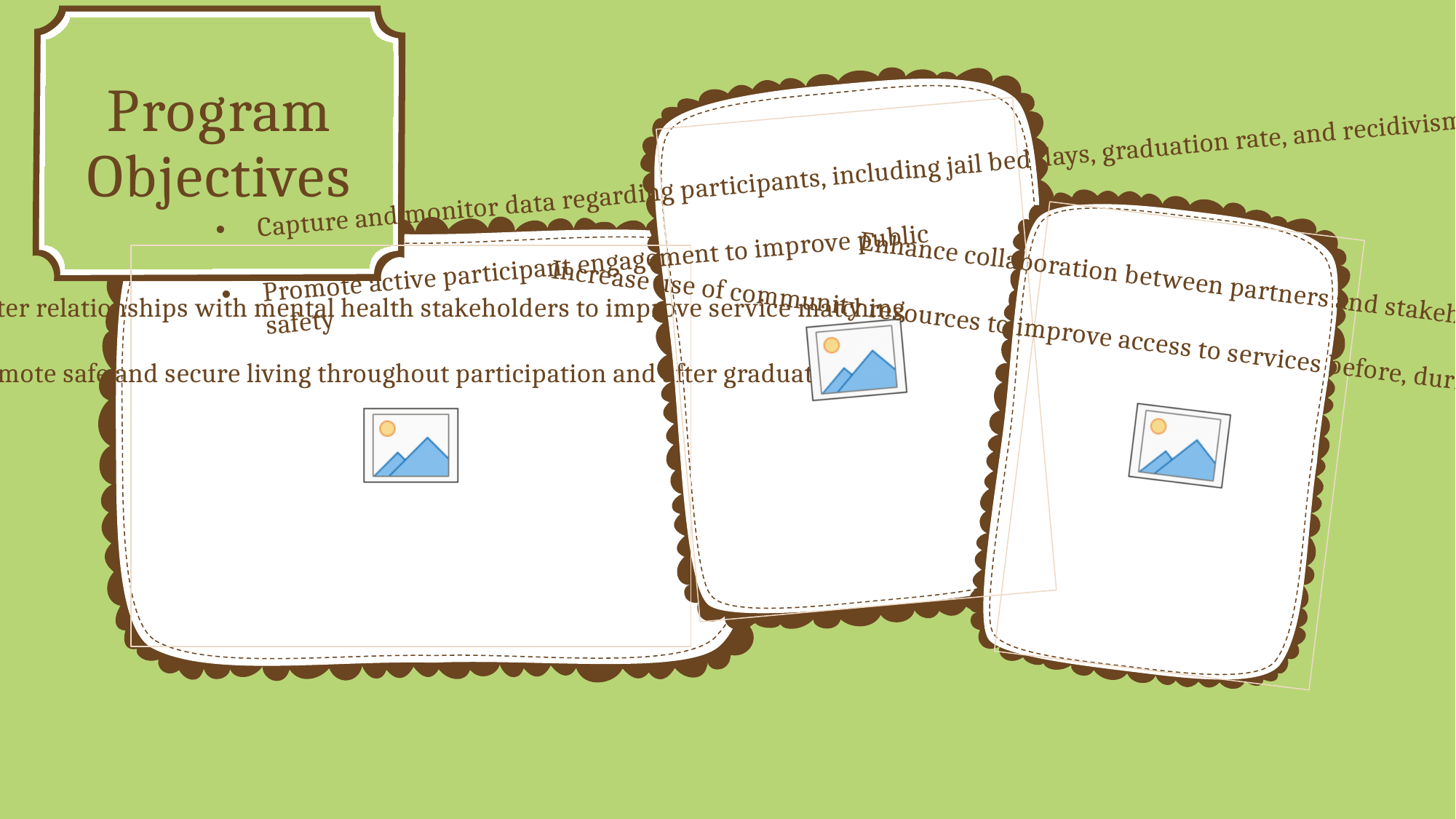

Program Objectives
Capture and monitor data regarding participants, including jail bed days, graduation rate, and recidivism

Promote active participant engagement to improve public
safety
Enhance collaboration between partners and stakeholders.

Increase use of community resources to improve access to services before, during, and after court appearances.
Foster relationships with mental health stakeholders to improve service matching

Promote safe and secure living throughout participation and after graduation